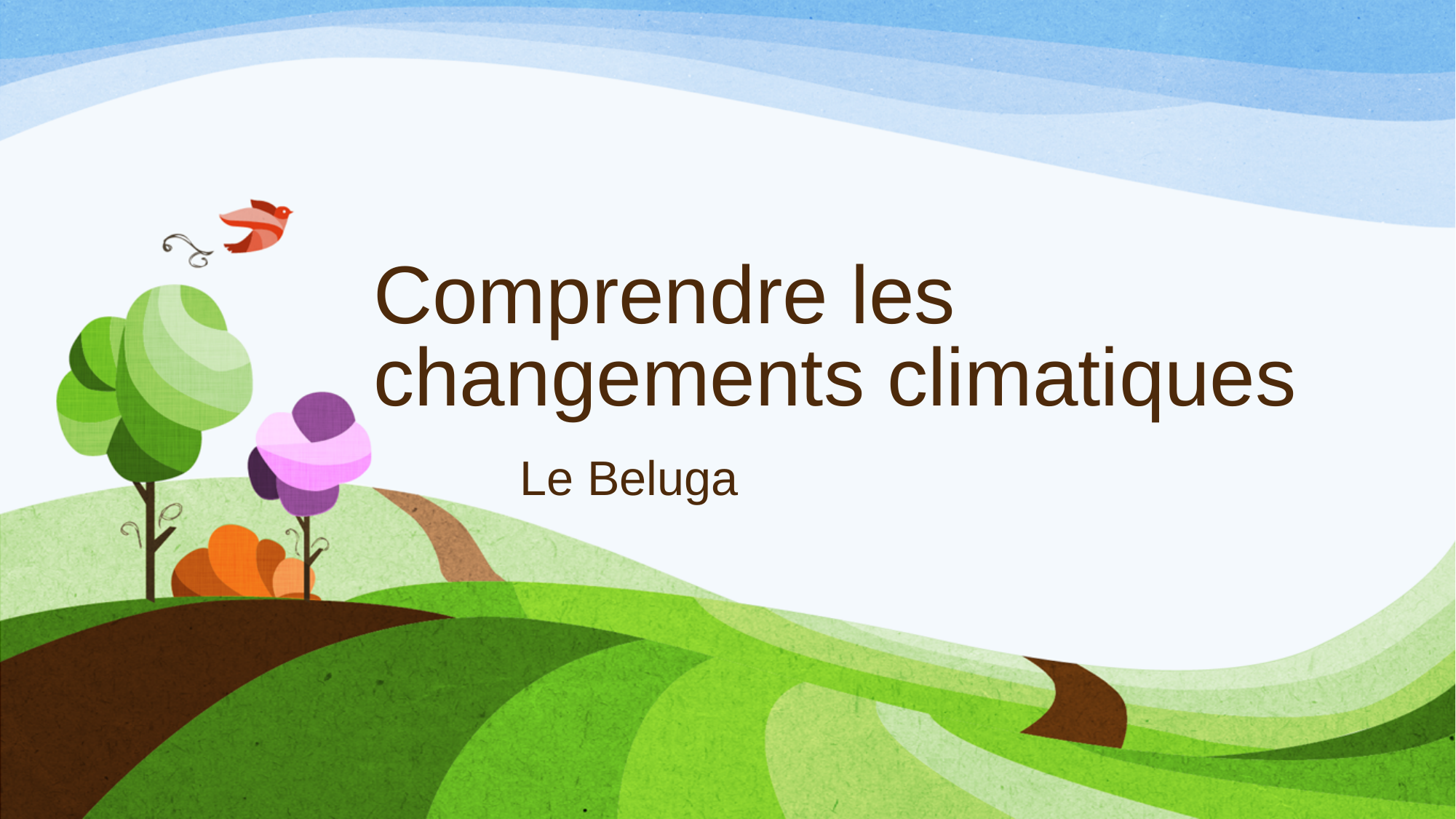

# Comprendre les changements climatiques
Le Beluga